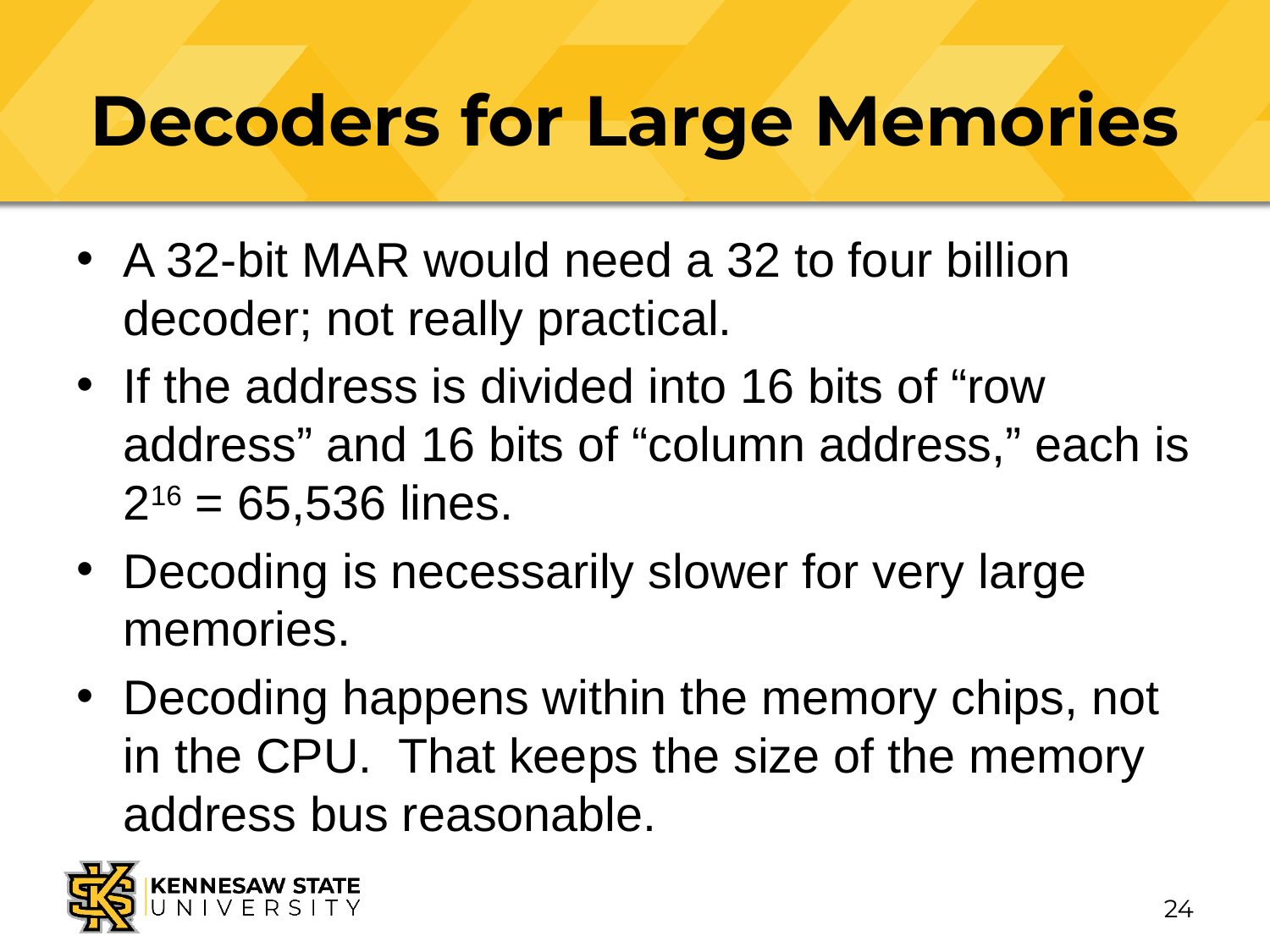

# Decoders for Large Memories
A 32-bit MAR would need a 32 to four billion decoder; not really practical.
If the address is divided into 16 bits of “row address” and 16 bits of “column address,” each is 216 = 65,536 lines.
Decoding is necessarily slower for very large memories.
Decoding happens within the memory chips, not in the CPU.  That keeps the size of the memory address bus reasonable.
24